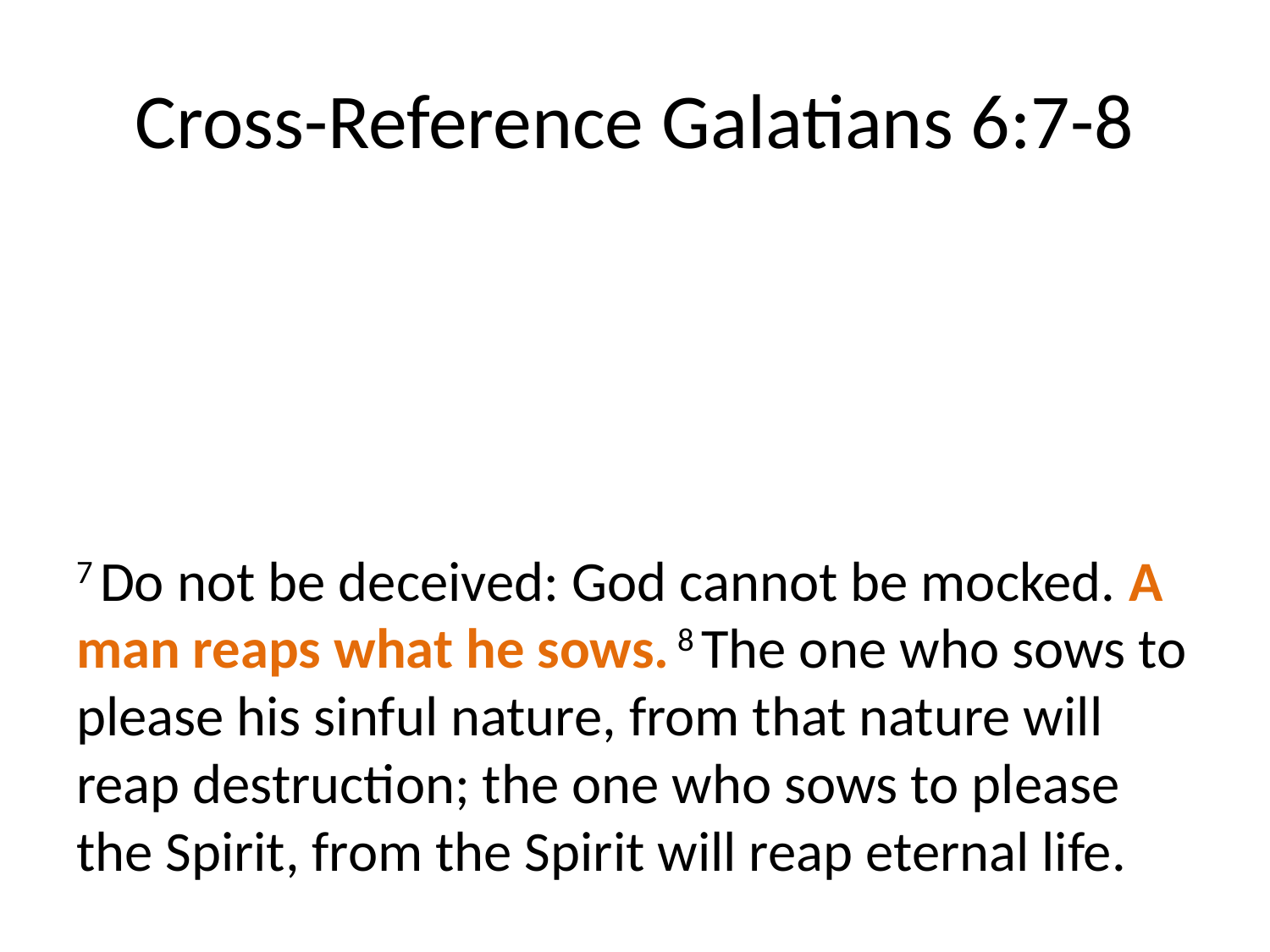

# Cross-Reference Galatians 6:7-8

7 Do not be deceived: God cannot be mocked. A man reaps what he sows. 8 The one who sows to please his sinful nature, from that nature will reap destruction; the one who sows to please the Spirit, from the Spirit will reap eternal life.